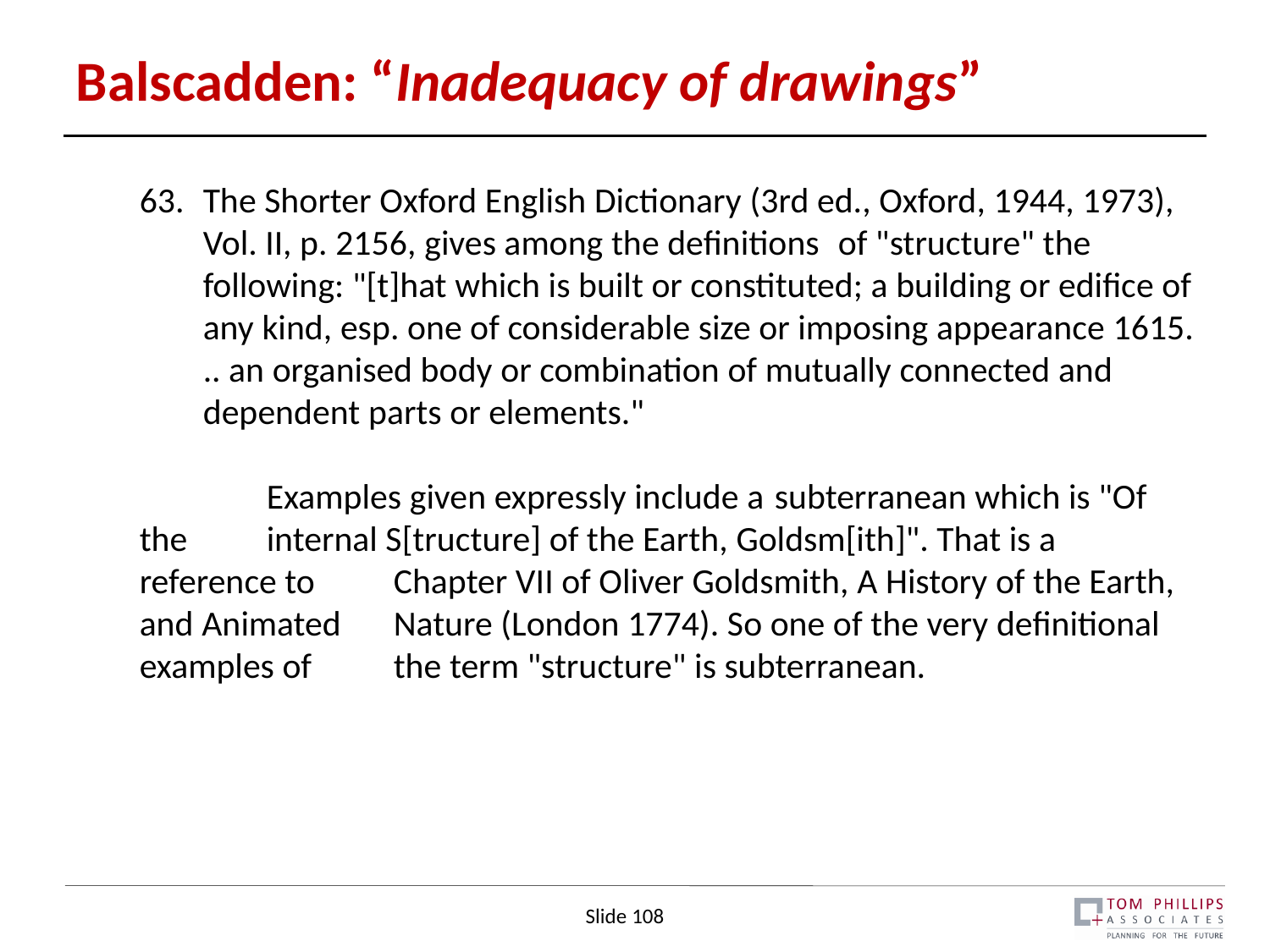

# Balscadden: “Inadequacy of drawings”
The Shorter Oxford English Dictionary (3rd ed., Oxford, 1944, 1973), Vol. II, p. 2156, gives among the definitions 	of "structure" the following: "[t]hat which is built or constituted; a building or edifice of any kind, esp. one of considerable size or imposing appearance 1615. .. an organised body or combination of mutually connected and dependent parts or elements."

	Examples given expressly include a 	subterranean which is "Of the 	internal S[tructure] of the Earth, Goldsm[ith]". That is a reference to 	Chapter VII of Oliver Goldsmith, A History of the Earth, and Animated 	Nature (London 1774). So one of the very definitional examples of 	the term "structure" is subterranean.